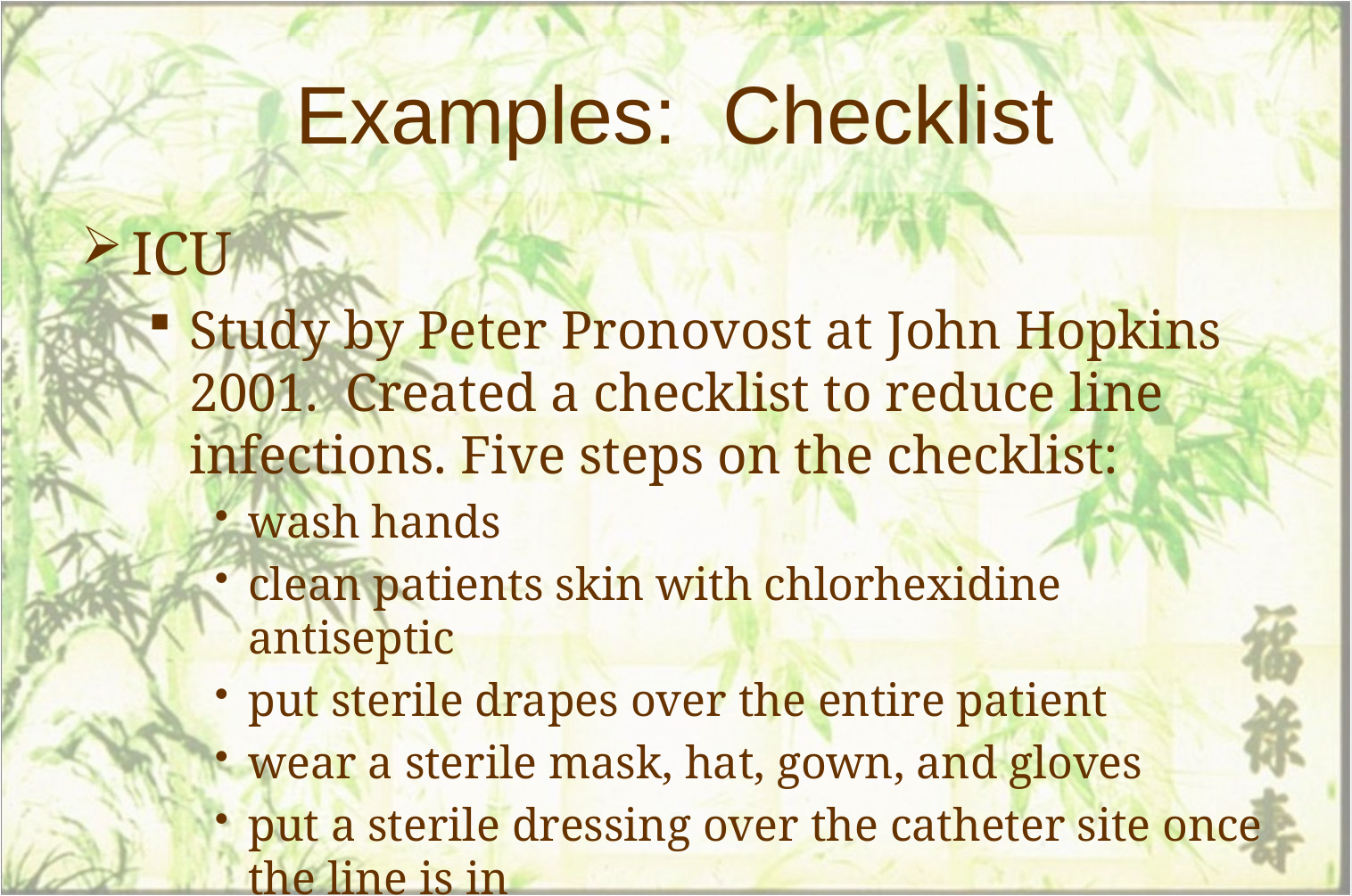

# Examples:  Checklist
ICU
Study by Peter Pronovost at John Hopkins 2001.  Created a checklist to reduce line infections. Five steps on the checklist:
wash hands
clean patients skin with chlorhexidine antiseptic
put sterile drapes over the entire patient
wear a sterile mask, hat, gown, and gloves
put a sterile dressing over the catheter site once the line is in